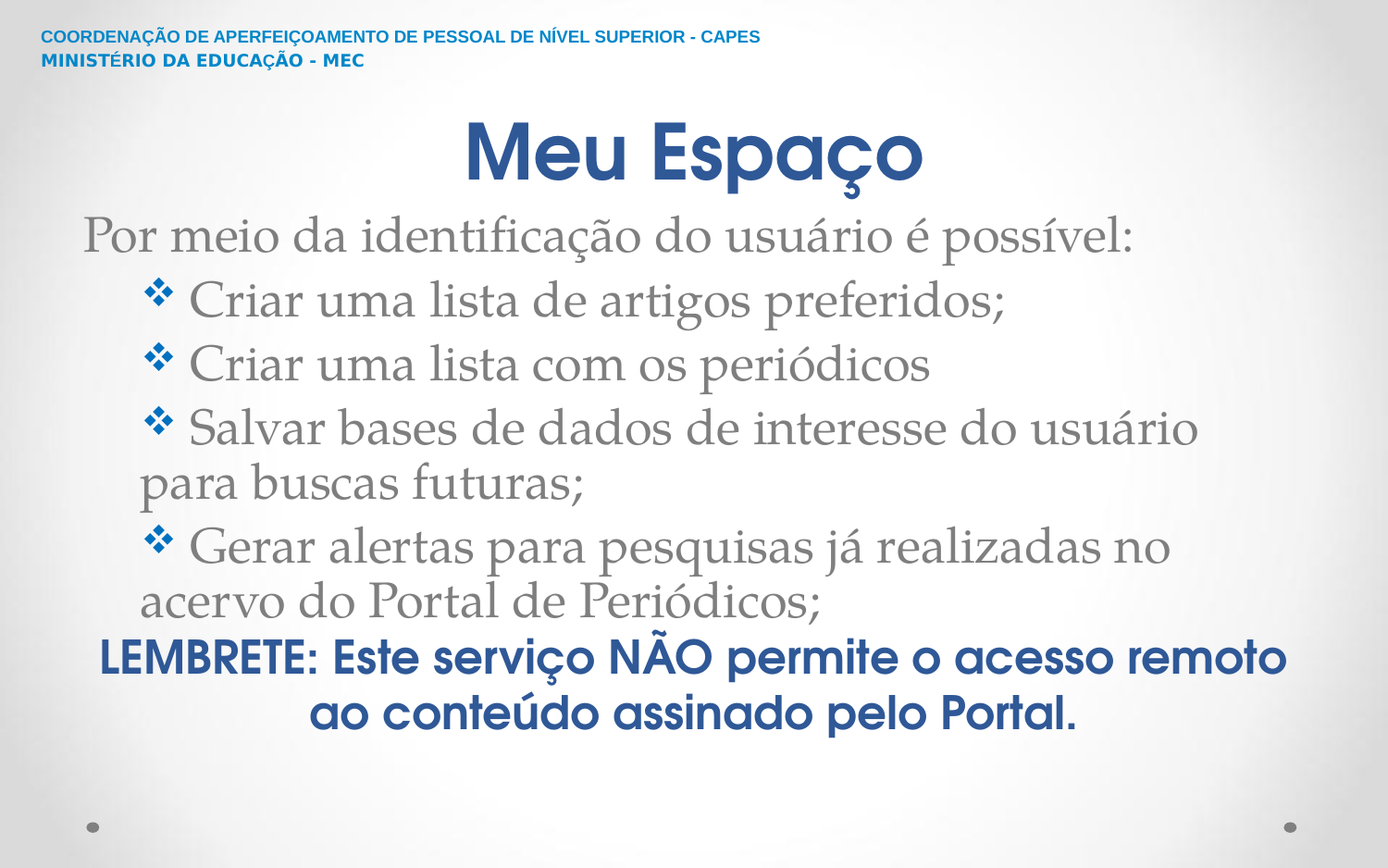

# Meu Espaço
Por meio da identificação do usuário é possível:
 Criar uma lista de artigos preferidos;
 Criar uma lista com os periódicos
 Salvar bases de dados de interesse do usuário para buscas futuras;
 Gerar alertas para pesquisas já realizadas no acervo do Portal de Periódicos;
LEMBRETE: Este serviço NÃO permite o acesso remoto ao conteúdo assinado pelo Portal.